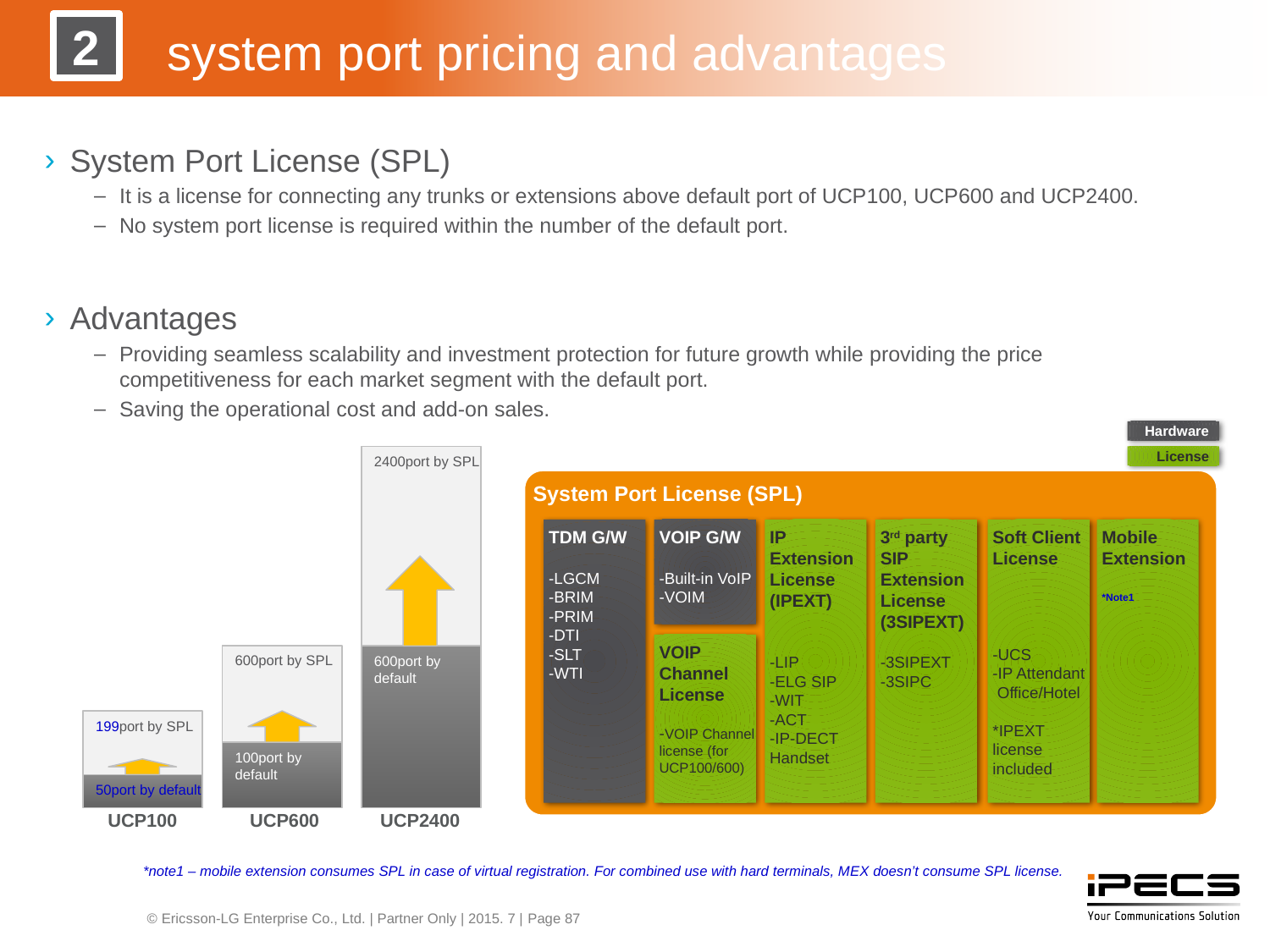

system port pricing and advantages
2
System Port License (SPL)
It is a license for connecting any trunks or extensions above default port of UCP100, UCP600 and UCP2400.
No system port license is required within the number of the default port.

Advantages
Providing seamless scalability and investment protection for future growth while providing the price competitiveness for each market segment with the default port.
Saving the operational cost and add-on sales.
Hardware
License
System Port License (SPL)
TDM G/W

-LGCM
-BRIM
-PRIM
-DTI
-SLT
-WTI
IP Extension License
(IPEXT)

-LIP
-ELG SIP
-WIT
-ACT
-IP-DECT Handset

3rd party SIP Extension License (3SIPEXT)

-3SIPEXT
-3SIPC
Soft Client
License

-UCS
-IP Attendant
 Office/Hotel

*IPEXT
license
included
Mobile
Extension

*Note1

VOIP G/W

-Built-in VoIP
-VOIM
VOIP Channel License

-VOIP Channel license (for UCP100/600)
2400port by SPL

600port by SPL
600port by default
199port by SPL

100port by default

50port by default
UCP600
UCP2400
UCP100
*note1 – mobile extension consumes SPL in case of virtual registration. For combined use with hard terminals, MEX doesn’t consume SPL license.